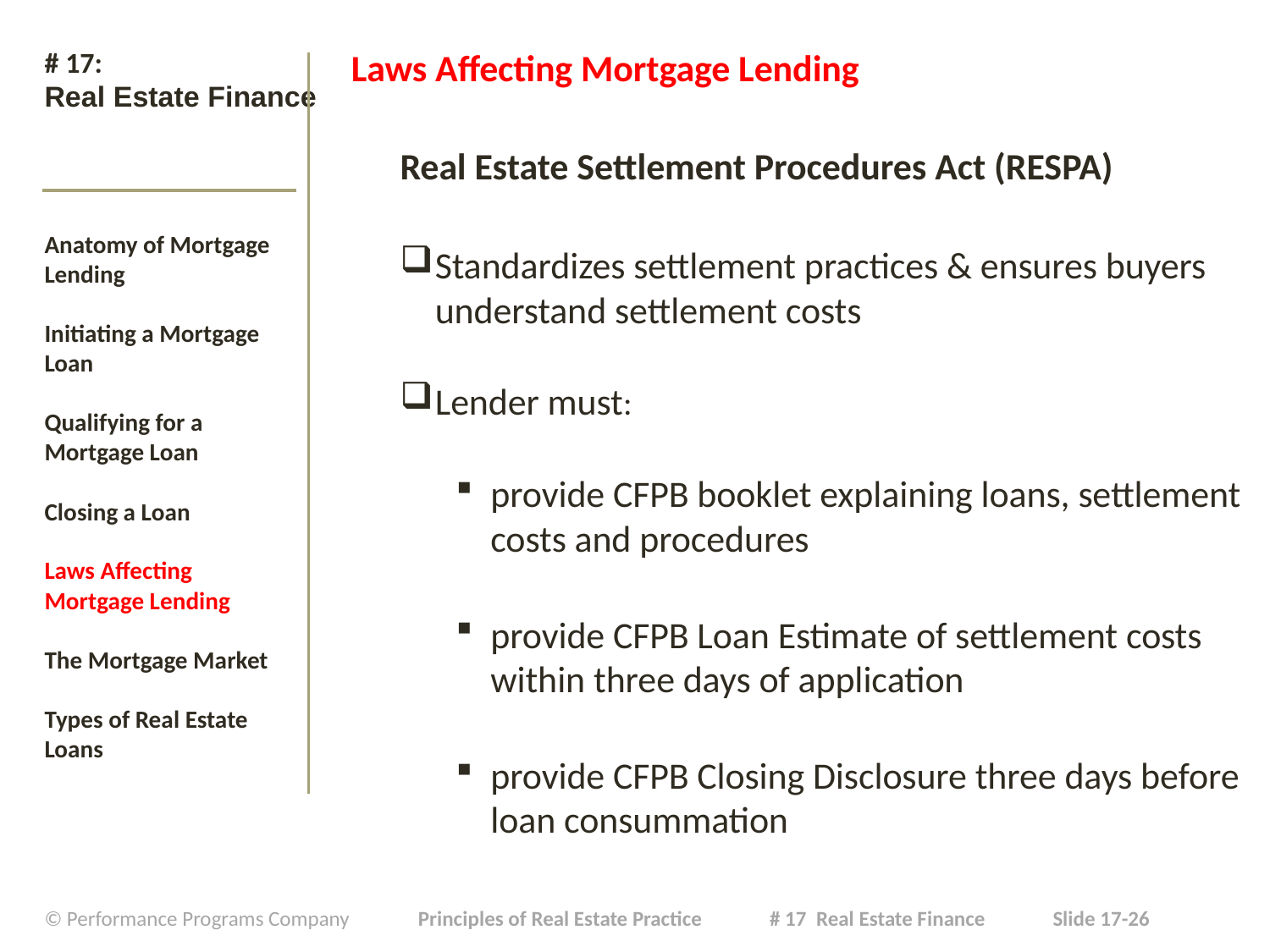

# # 17: Real Estate Finance
Laws Affecting Mortgage Lending

Real Estate Settlement Procedures Act (RESPA)

Standardizes settlement practices & ensures buyers understand settlement costs
Lender must:
provide CFPB booklet explaining loans, settlement costs and procedures
provide CFPB Loan Estimate of settlement costs within three days of application
provide CFPB Closing Disclosure three days before loan consummation

Anatomy of Mortgage Lending

Initiating a Mortgage Loan

Qualifying for a Mortgage Loan

Closing a Loan

Laws Affecting Mortgage Lending

The Mortgage Market

Types of Real Estate Loans

| © Performance Programs Company Principles of Real Estate Practice # 17 Real Estate Finance Slide 17-26 |
| --- |